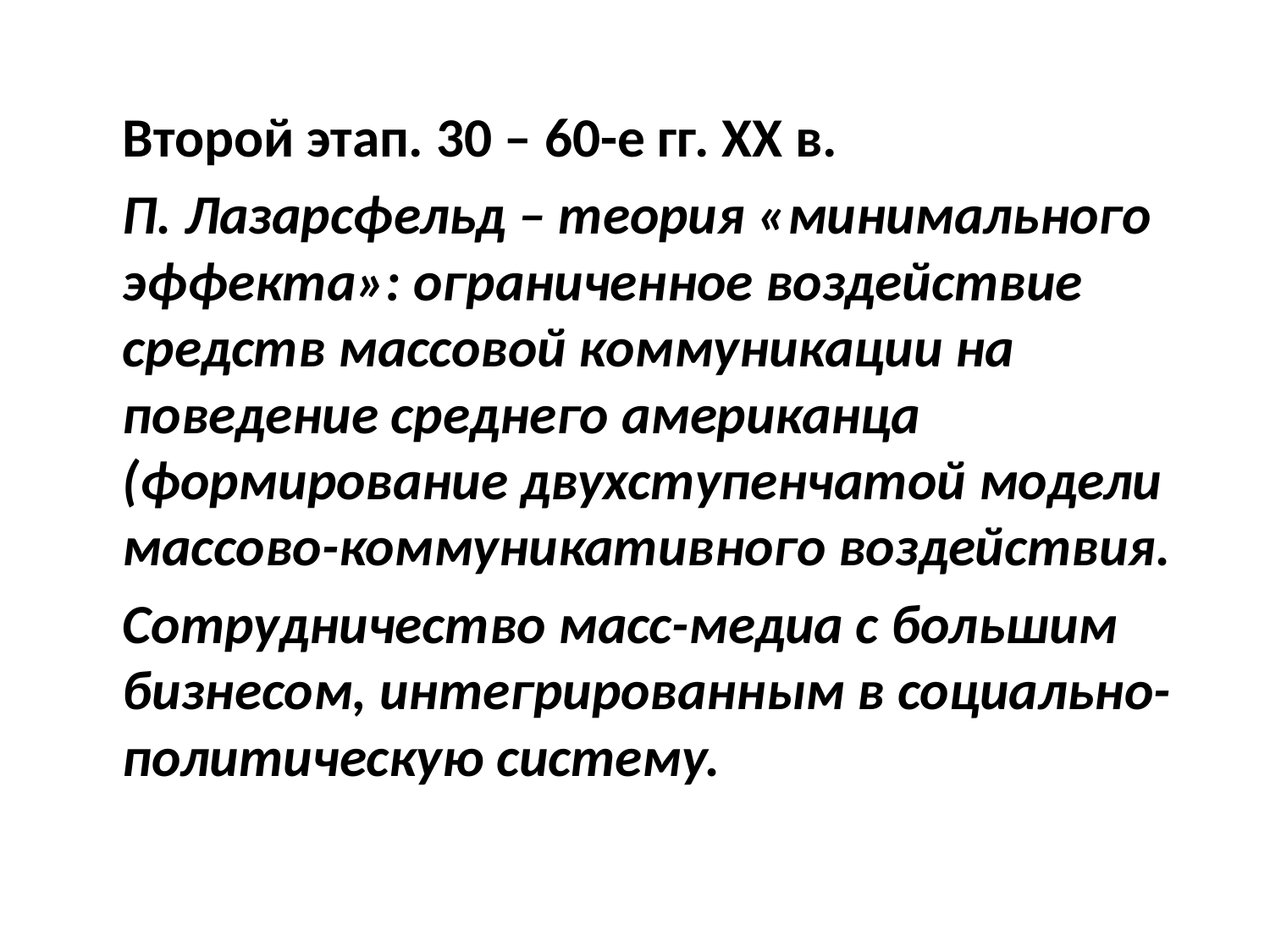

Второй этап. 30 – 60-е гг. XX в.
	П. Лазарсфельд – теория «минимального эффекта»: ограниченное воздействие средств массовой коммуникации на поведение среднего американца (формирование двухступенчатой модели массово-коммуникативного воздействия.
	Сотрудничество масс-медиа с большим бизнесом, интегрированным в социально-политическую систему.